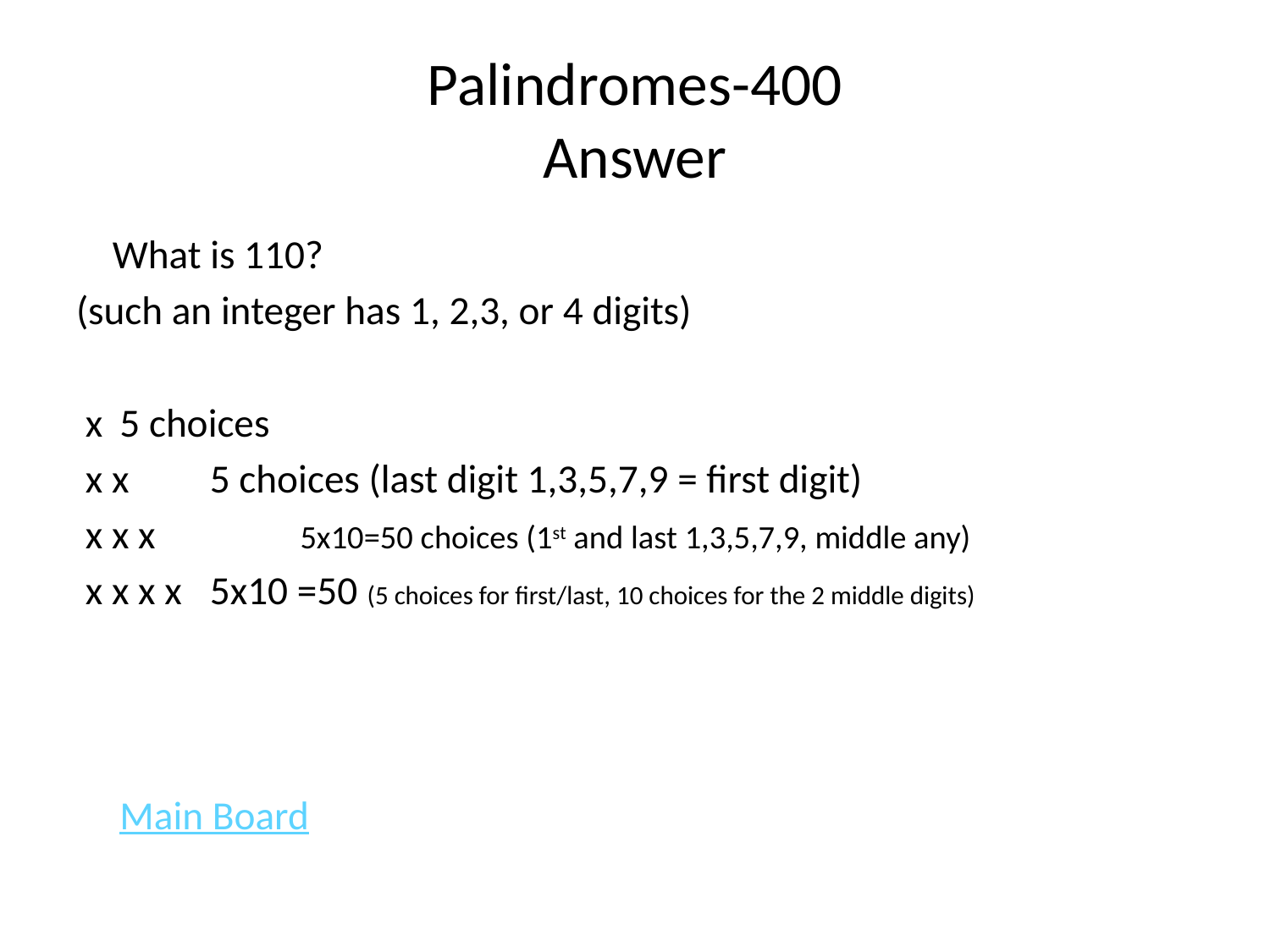

# Palindromes-400 Answer
    What is 110?
(such an integer has 1, 2,3, or 4 digits)

 x			5 choices
 x x		5 choices (last digit 1,3,5,7,9 = first digit)
 x x x         	5x10=50 choices (1st and last 1,3,5,7,9, middle any)
 x x x x 		5x10 =50 (5 choices for first/last, 10 choices for the 2 middle digits)

							Main Board